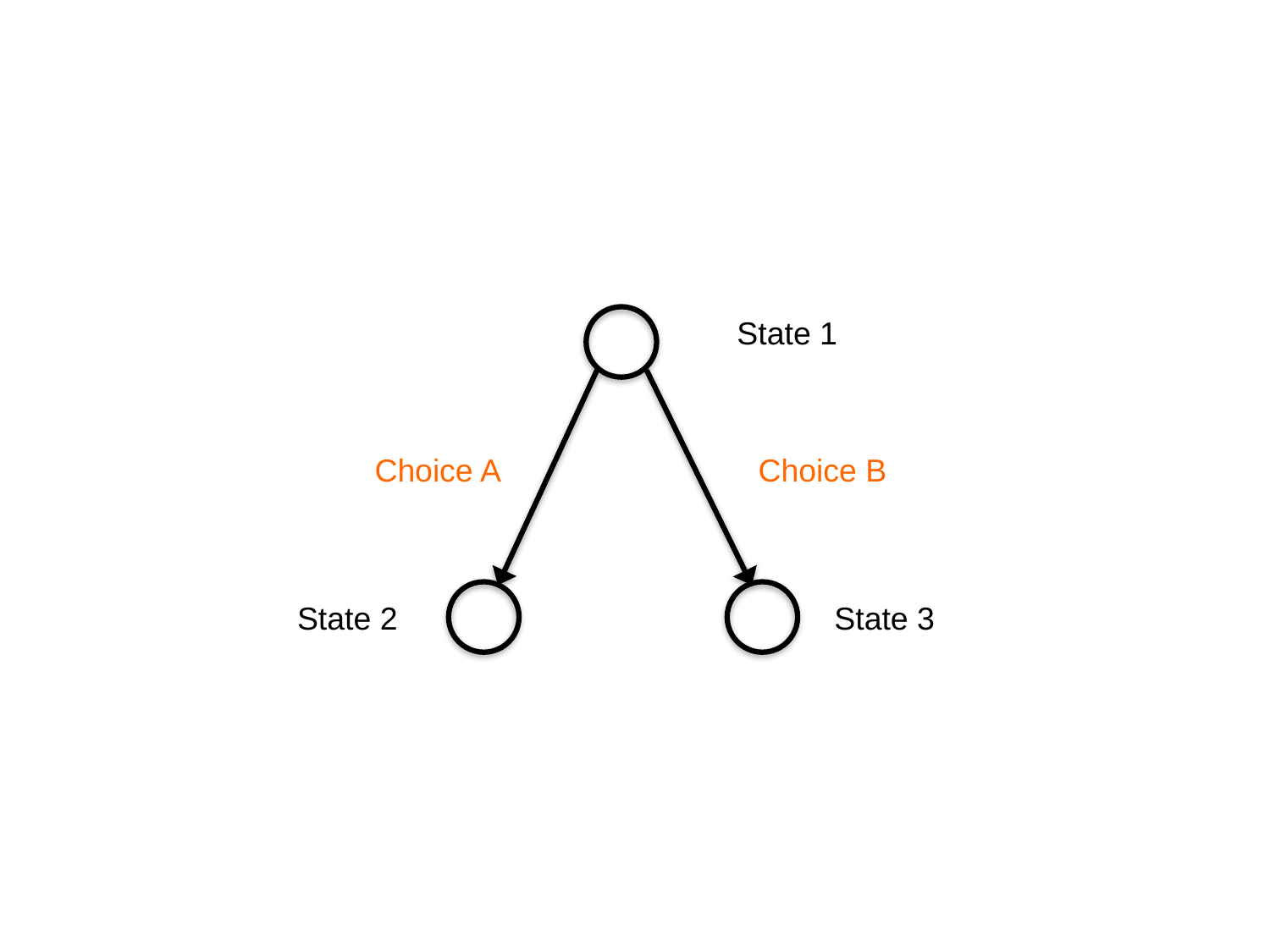

State 1
Choice A
Choice B

State 2
State 3